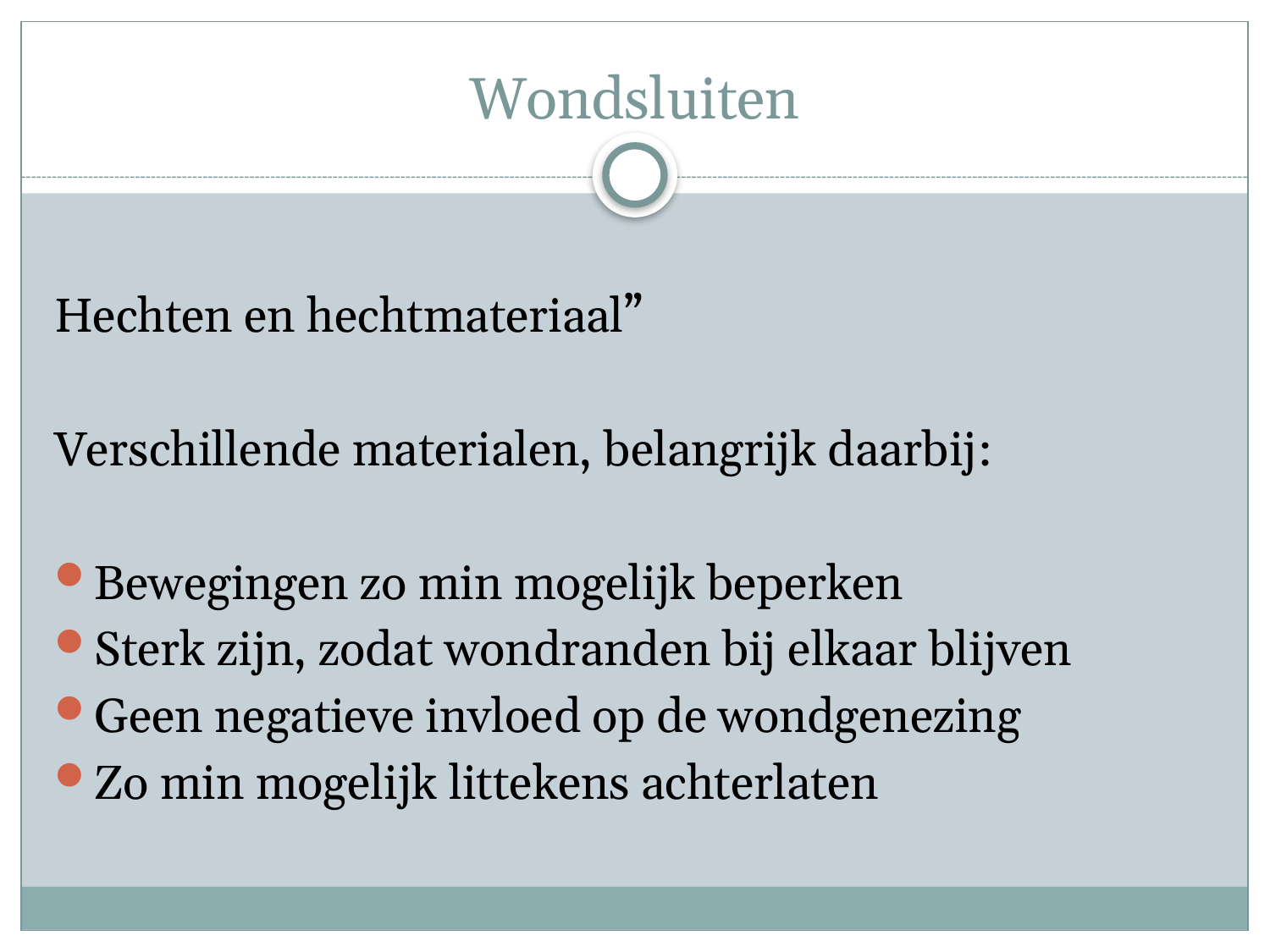

# Wondsluiten

Hechten en hechtmateriaal”

Verschillende materialen, belangrijk daarbij:

Bewegingen zo min mogelijk beperken
Sterk zijn, zodat wondranden bij elkaar blijven
Geen negatieve invloed op de wondgenezing
Zo min mogelijk littekens achterlaten